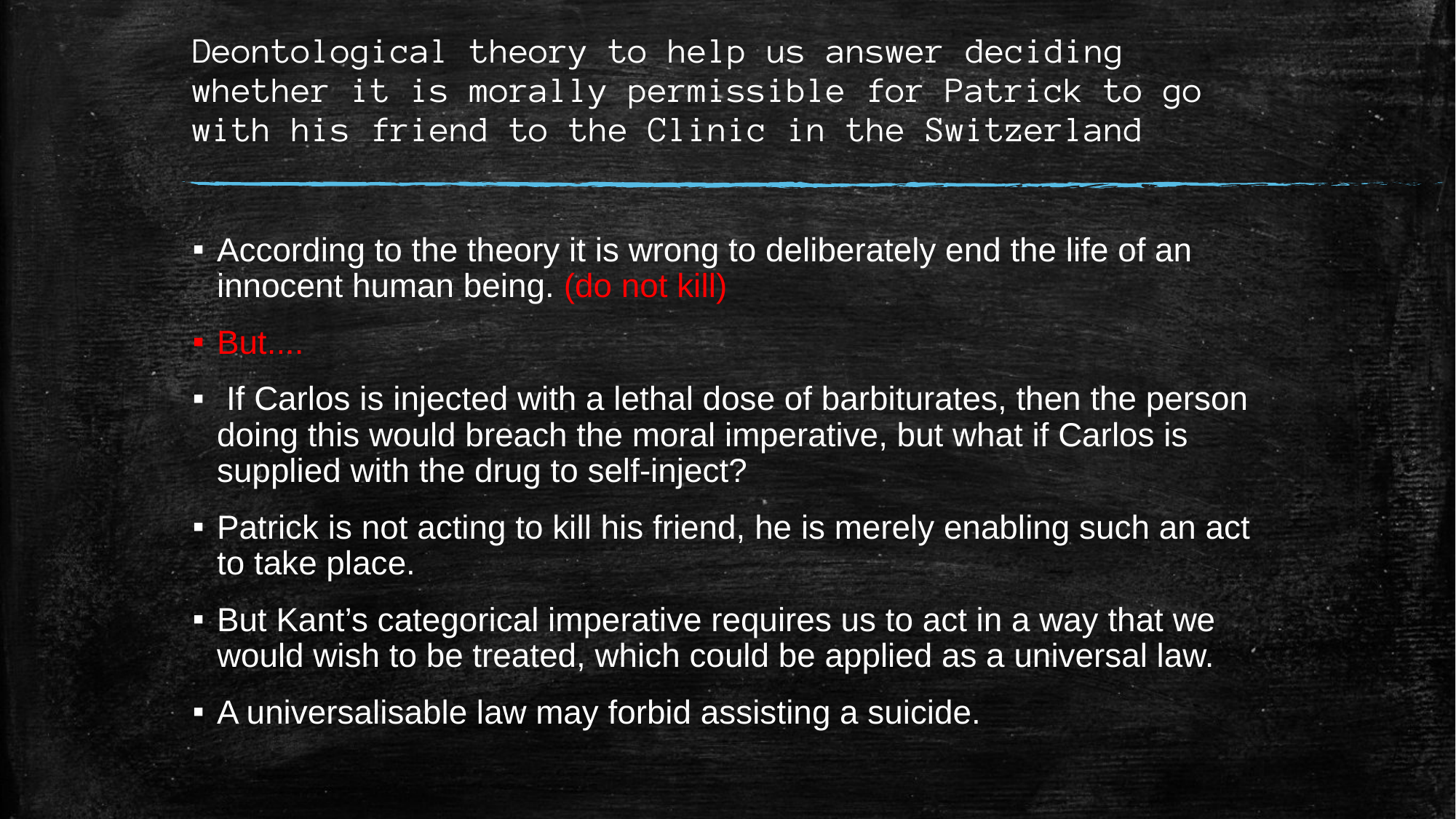

# Deontological theory to help us answer deciding whether it is morally permissible for Patrick to go with his friend to the Clinic in the Switzerland
According to the theory it is wrong to deliberately end the life of an innocent human being. (do not kill)
But....
 If Carlos is injected with a lethal dose of barbiturates, then the person doing this would breach the moral imperative, but what if Carlos is supplied with the drug to self-inject?
Patrick is not acting to kill his friend, he is merely enabling such an act to take place.
But Kant’s categorical imperative requires us to act in a way that we would wish to be treated, which could be applied as a universal law.
A universalisable law may forbid assisting a suicide.